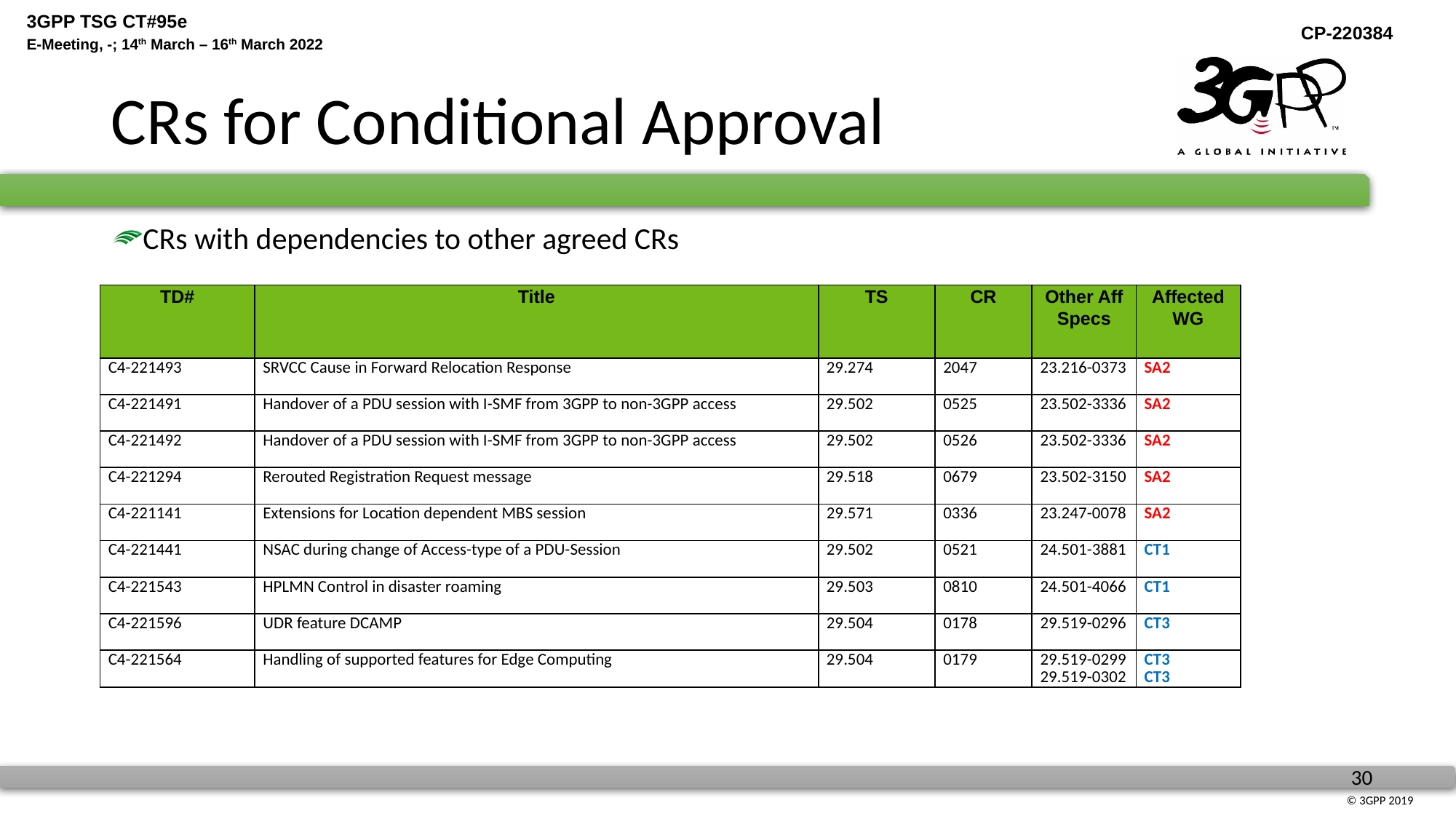

# CRs for Conditional Approval
CRs with dependencies to other agreed CRs

| TD# | Title | TS | CR | Other Aff Specs | Affected WG |
| --- | --- | --- | --- | --- | --- |
| C4-221493 | SRVCC Cause in Forward Relocation Response | 29.274 | 2047 | 23.216-0373 | SA2 |
| C4-221491 | Handover of a PDU session with I-SMF from 3GPP to non-3GPP access | 29.502 | 0525 | 23.502-3336 | SA2 |
| C4-221492 | Handover of a PDU session with I-SMF from 3GPP to non-3GPP access | 29.502 | 0526 | 23.502-3336 | SA2 |
| C4-221294 | Rerouted Registration Request message | 29.518 | 0679 | 23.502-3150 | SA2 |
| C4-221141 | Extensions for Location dependent MBS session | 29.571 | 0336 | 23.247-0078 | SA2 |
| C4-221441 | NSAC during change of Access-type of a PDU-Session | 29.502 | 0521 | 24.501-3881 | CT1 |
| C4-221543 | HPLMN Control in disaster roaming | 29.503 | 0810 | 24.501-4066 | CT1 |
| C4-221596 | UDR feature DCAMP | 29.504 | 0178 | 29.519-0296 | CT3 |
| C4-221564 | Handling of supported features for Edge Computing | 29.504 | 0179 | 29.519-0299 29.519-0302 | CT3 CT3 |